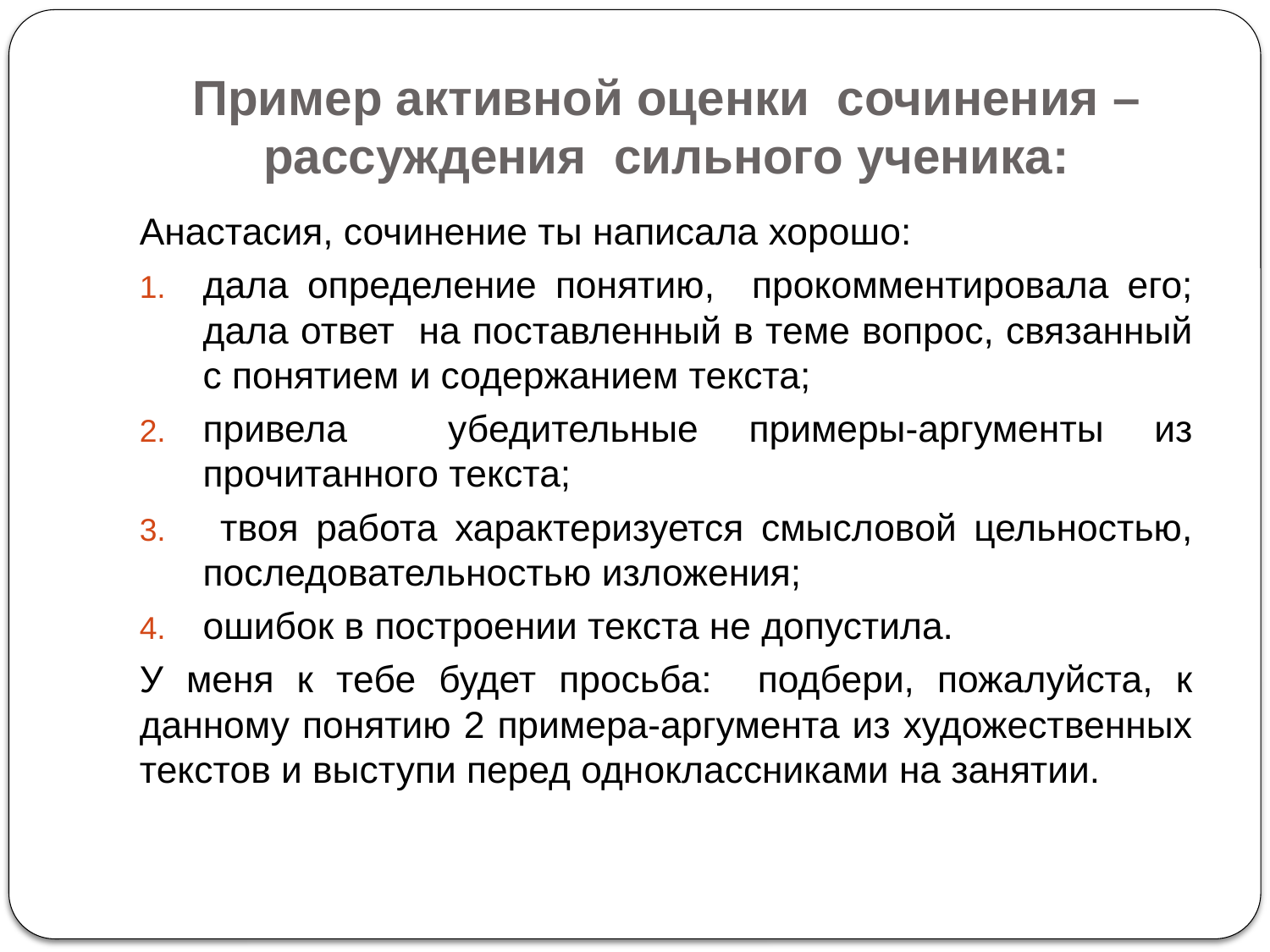

# Пример активной оценки  сочинения –рассуждения  сильного ученика:
Анастасия, сочинение ты написала хорошо:
дала определение понятию,  прокомментировала его; дала ответ  на поставленный в теме вопрос, связанный с понятием и содержанием текста;
привела  убедительные примеры-аргументы из прочитанного текста;
 твоя работа характеризуется смысловой цельностью, последовательностью изложения;
ошибок в построении текста не допустила.
У меня к тебе будет просьба:  подбери, пожалуйста, к данному понятию 2 примера-аргумента из художественных текстов и выступи перед одноклассниками на занятии.